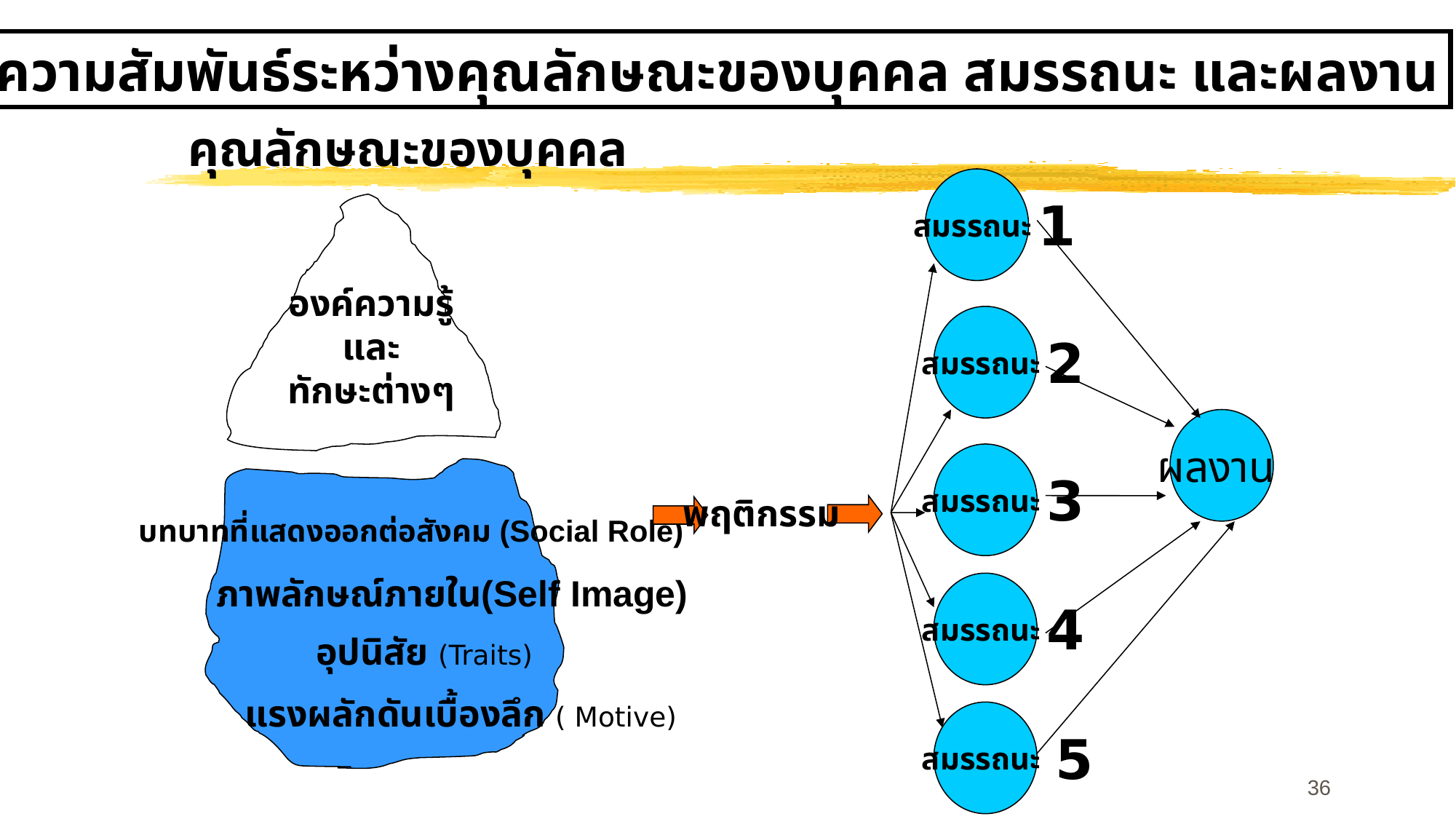

ความสัมพันธ์ระหว่างคุณลักษณะของบุคคล สมรรถนะ และผลงาน
คุณลักษณะของบุคคล
สมรรถนะ
1

องค์ความรู้
และ
ทักษะต่างๆ
สมรรถนะ
2

ผลงาน
สมรรถนะ
3
พฤติกรรม

บทบาทที่แสดงออกต่อสังคม (Social Role)

ภาพลักษณ์ภายใน(Self Image)
สมรรถนะ
4
อุปนิสัย (Traits)
แรงผลักดันเบื้องลึก ( Motive)
สมรรถนะ
5

36